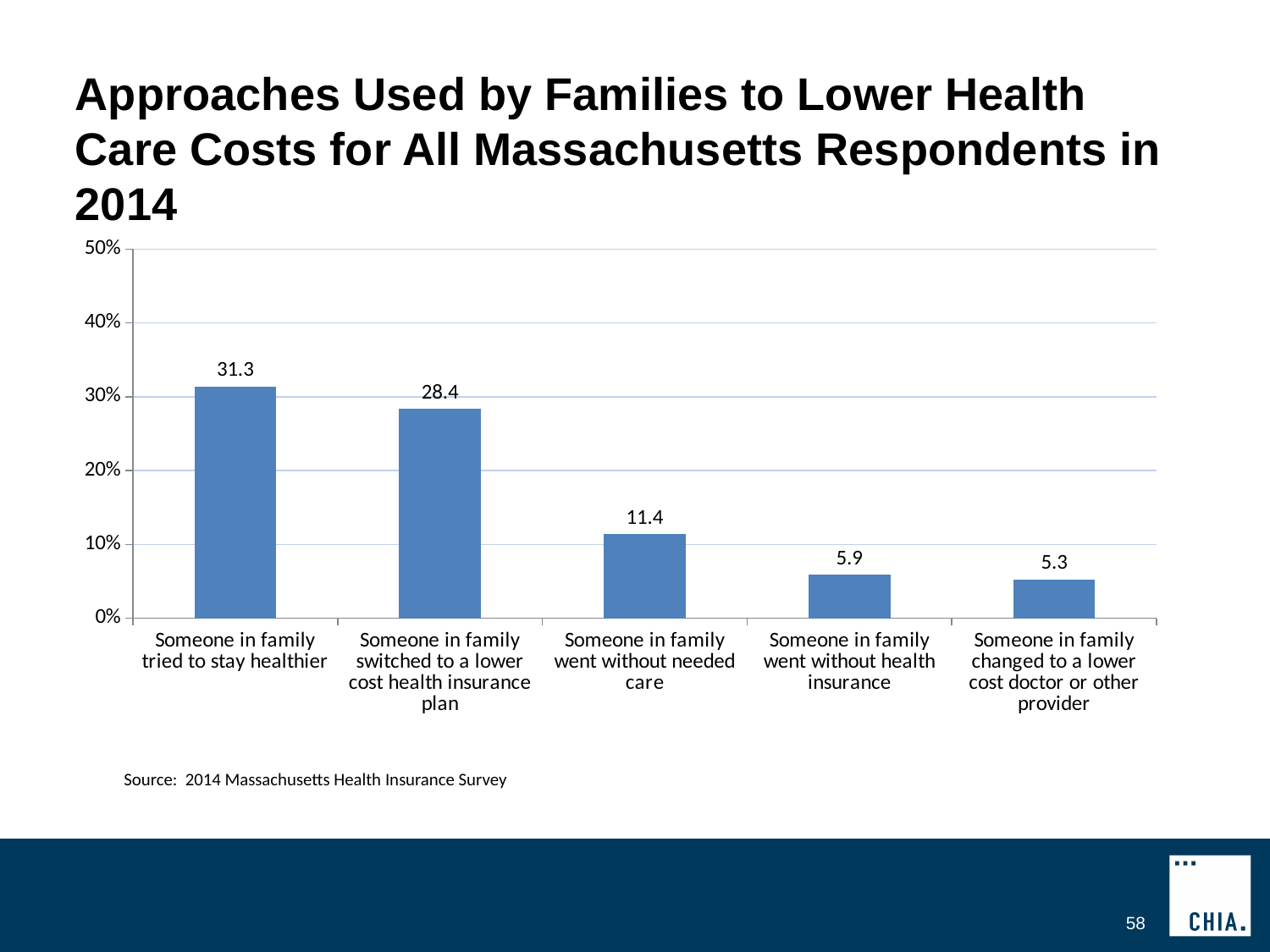

# Approaches Used by Families to Lower Health Care Costs for All Massachusetts Respondents in 2014

### Chart

| Category |  |
|---|---|
| Someone in family tried to stay healthier | 31.345758544203672 |
| Someone in family switched to a lower cost health insurance plan | 28.350271112130702 |
| Someone in family went without needed care | 11.3572787681299 |
| Someone in family went without health insurance | 5.866524127326011 |
| Someone in family changed to a lower cost doctor or other provider | 5.25636204633348 |
Source:  2014 Massachusetts Health Insurance Survey
58